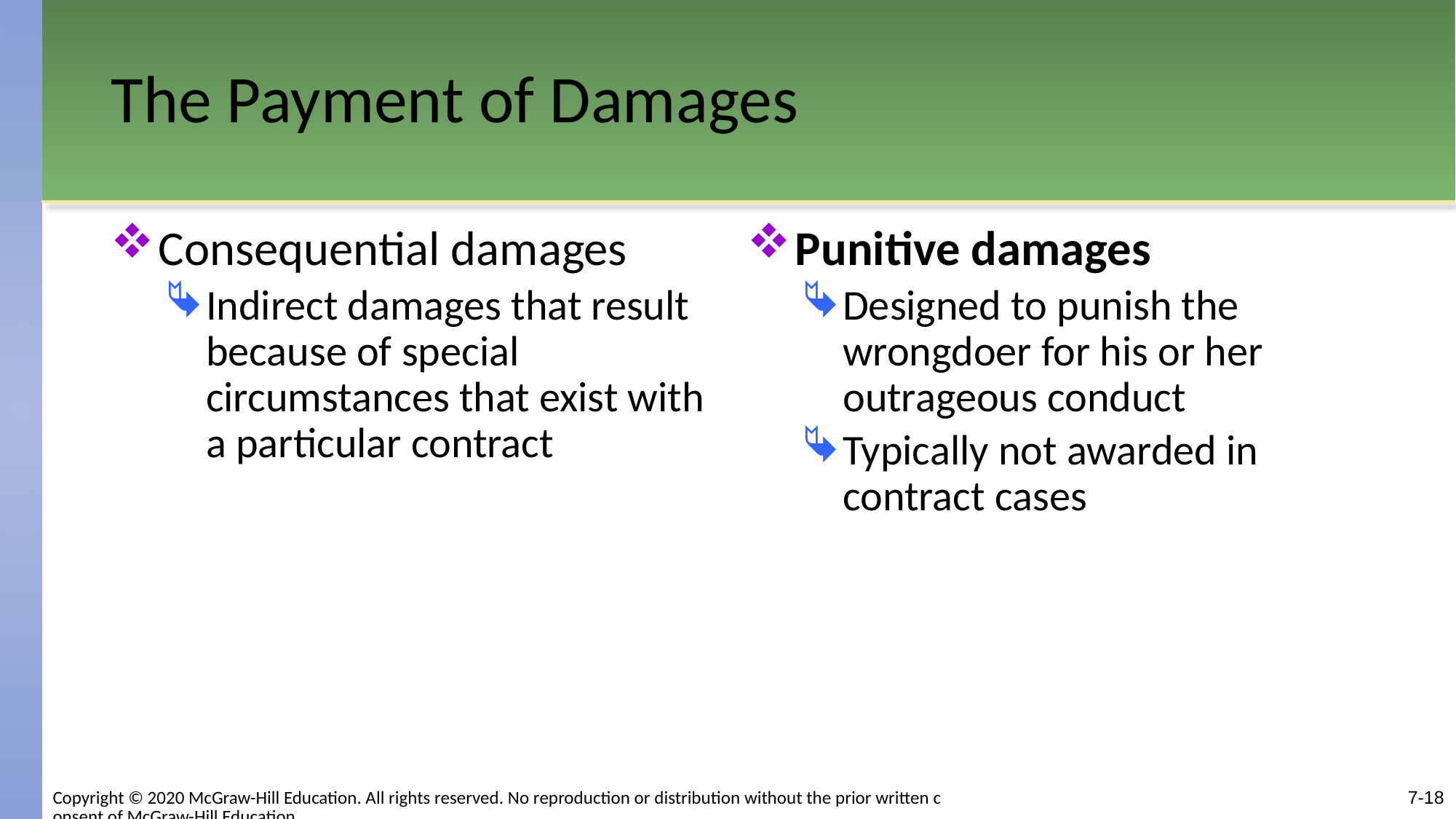

# The Payment of Damages
Consequential damages
Indirect damages that result because of special circumstances that exist with a particular contract
Punitive damages
Designed to punish the wrongdoer for his or her outrageous conduct
Typically not awarded in contract cases
7-18
Copyright © 2020 McGraw-Hill Education. All rights reserved. No reproduction or distribution without the prior written consent of McGraw-Hill Education.